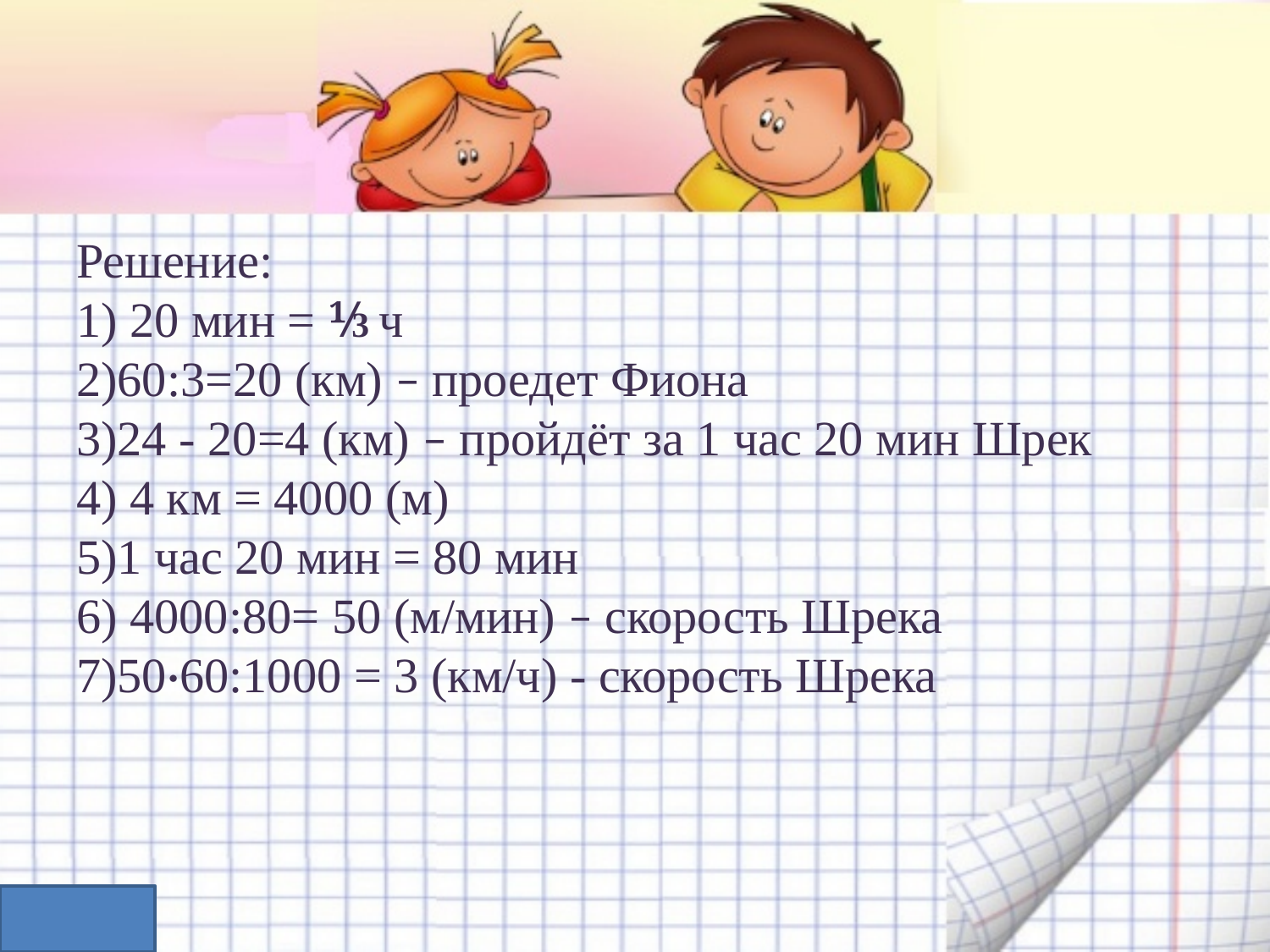

#
Решение:
1) 20 мин = ⅟3 ч
2)60:3=20 (км) – проедет Фиона
3)24 - 20=4 (км) – пройдёт за 1 час 20 мин Шрек
4) 4 км = 4000 (м)
5)1 час 20 мин = 80 мин
6) 4000:80= 50 (м/мин) – скорость Шрека
7)50·60:1000 = 3 (км/ч) - скорость Шрека